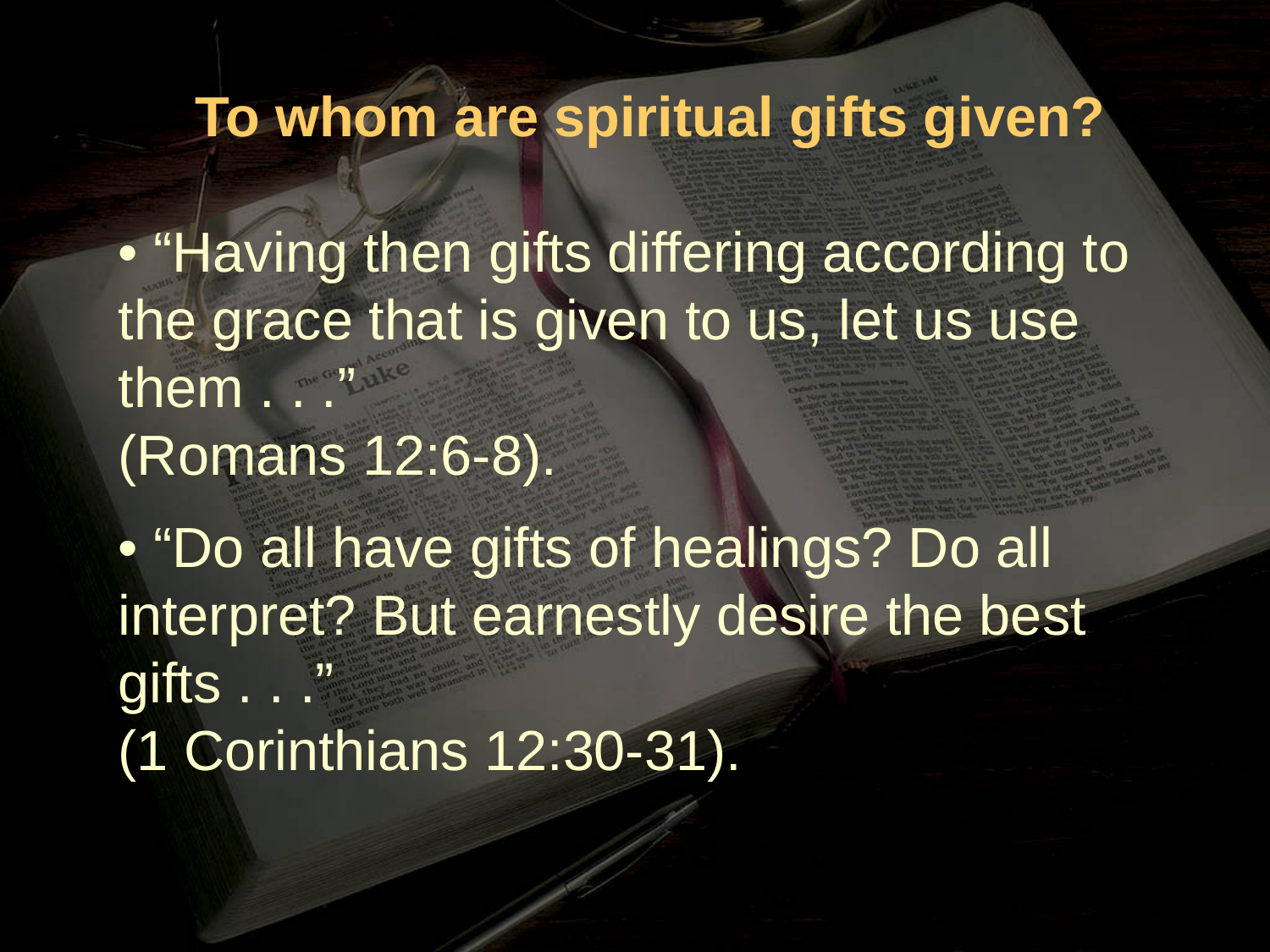

To whom are spiritual gifts given?

• “Having then gifts differing according to the grace that is given to us, let us use them . . .”
(Romans 12:6-8).
• “Do all have gifts of healings? Do all interpret? But earnestly desire the best gifts . . .”
(1 Corinthians 12:30-31).